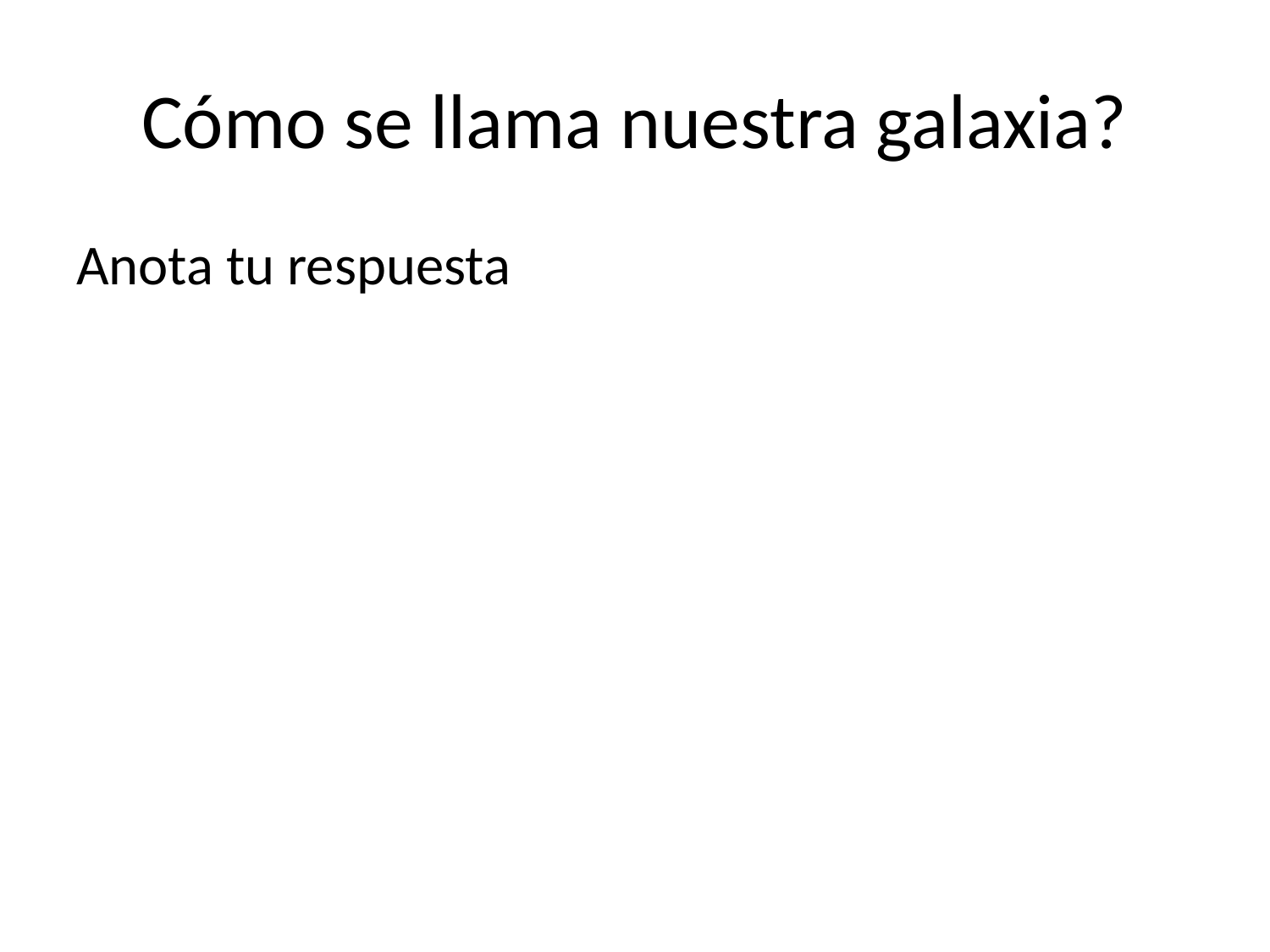

# Cómo se llama nuestra galaxia?
Anota tu respuesta